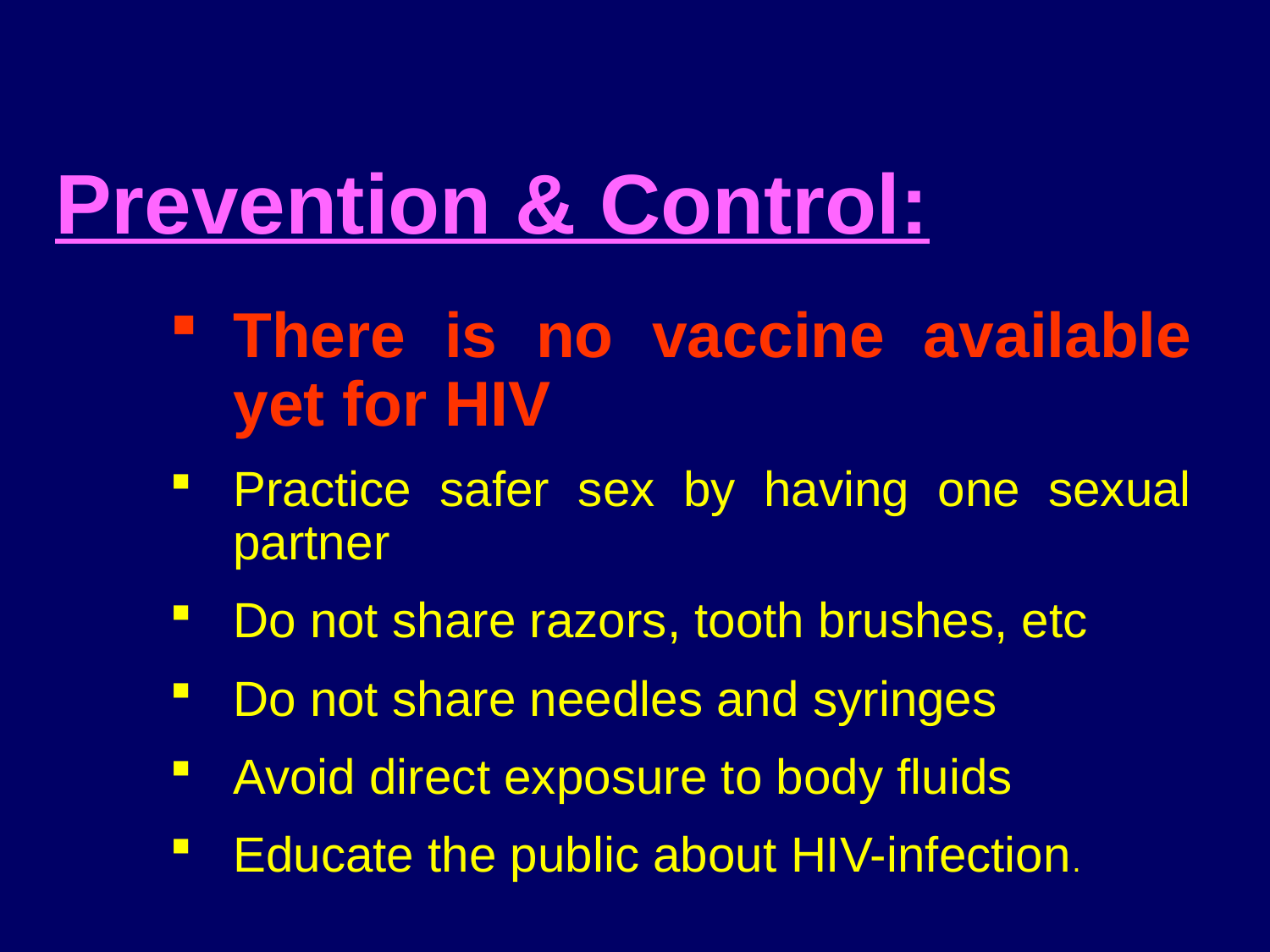

#

Prevention & Control:

There is no vaccine available yet for HIV
Practice safer sex by having one sexual partner
Do not share razors, tooth brushes, etc
Do not share needles and syringes
Avoid direct exposure to body fluids
Educate the public about HIV-infection.